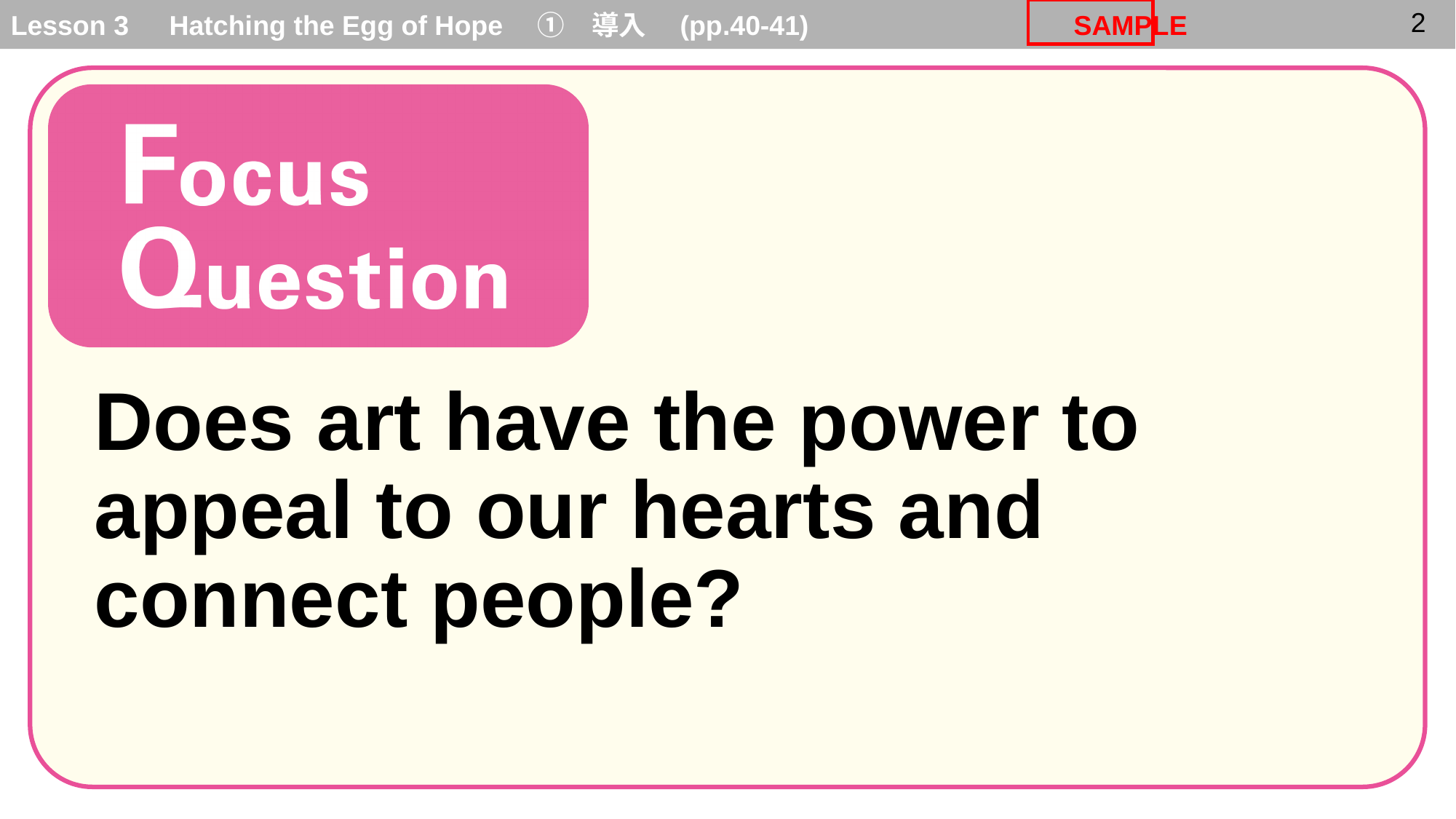

Does art have the power to appeal to our hearts and connect people?